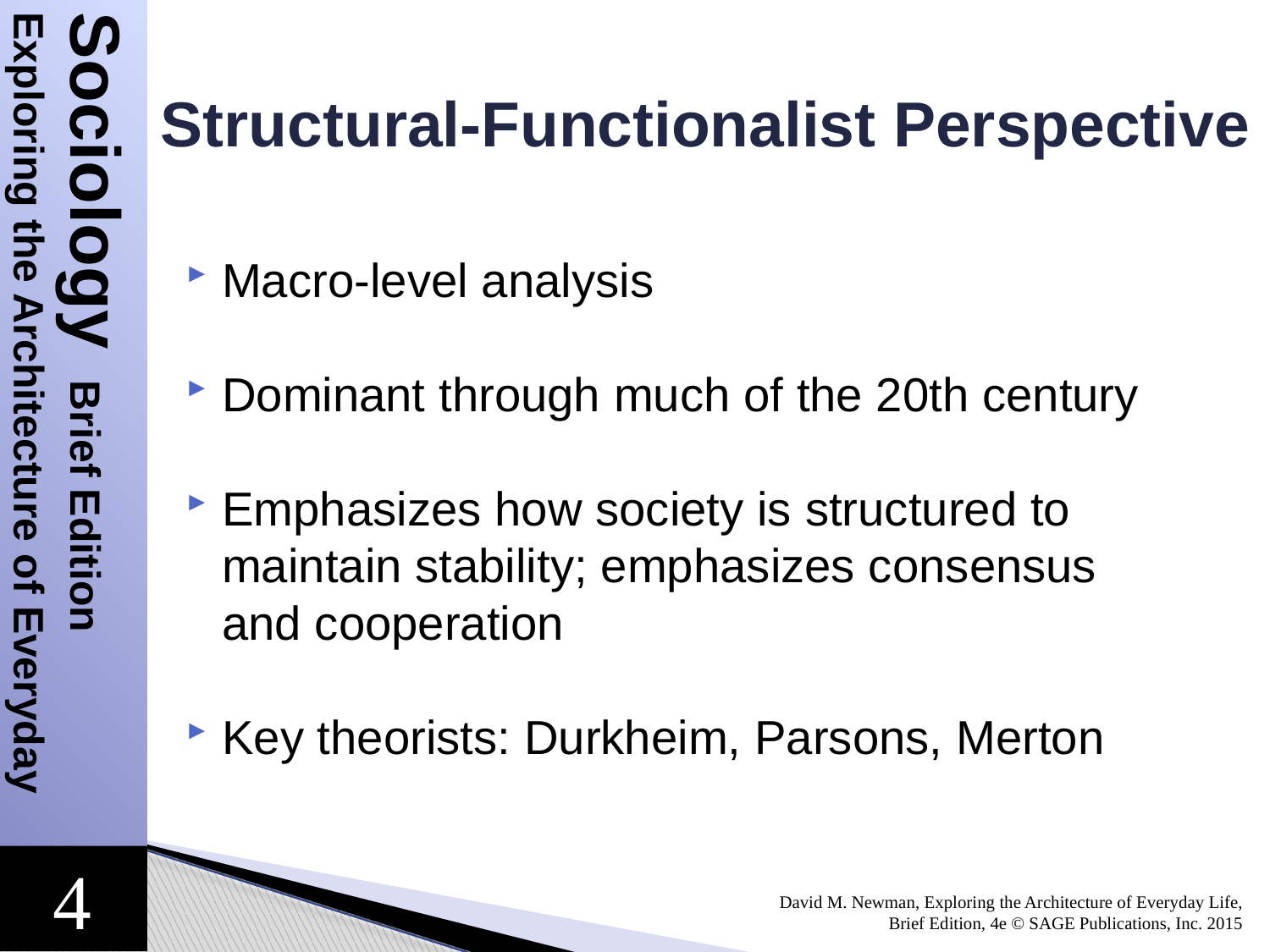

# Structural-Functionalist Perspective
Macro-level analysis

Dominant through much of the 20th century

Emphasizes how society is structured to maintain stability; emphasizes consensus and cooperation

Key theorists: Durkheim, Parsons, Merton
David M. Newman, Exploring the Architecture of Everyday Life, Brief Edition, 4e © SAGE Publications, Inc. 2015